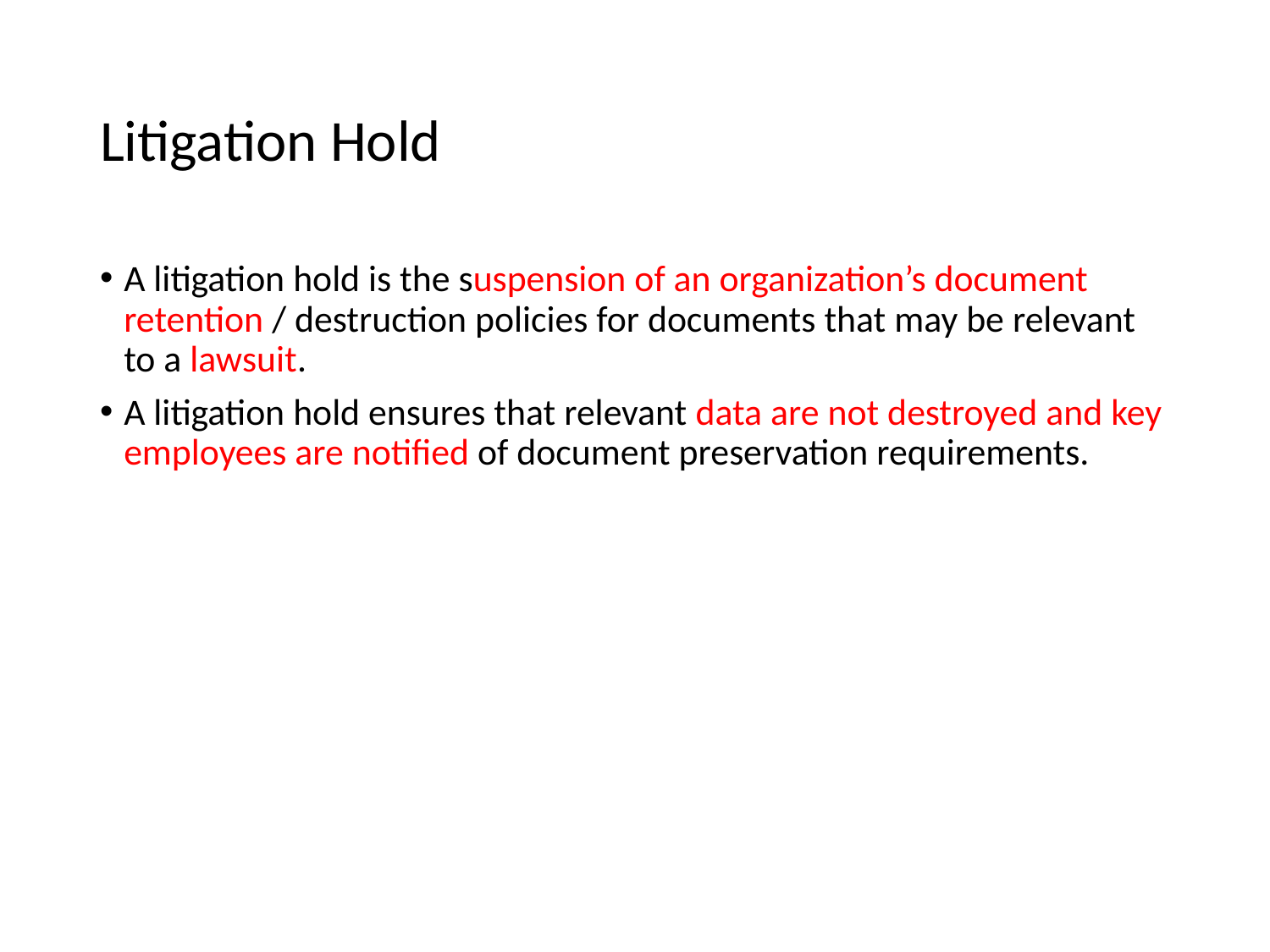

# Litigation Hold
A litigation hold is the suspension of an organization’s document retention / destruction policies for documents that may be relevant to a lawsuit.
A litigation hold ensures that relevant data are not destroyed and key employees are notified of document preservation requirements.